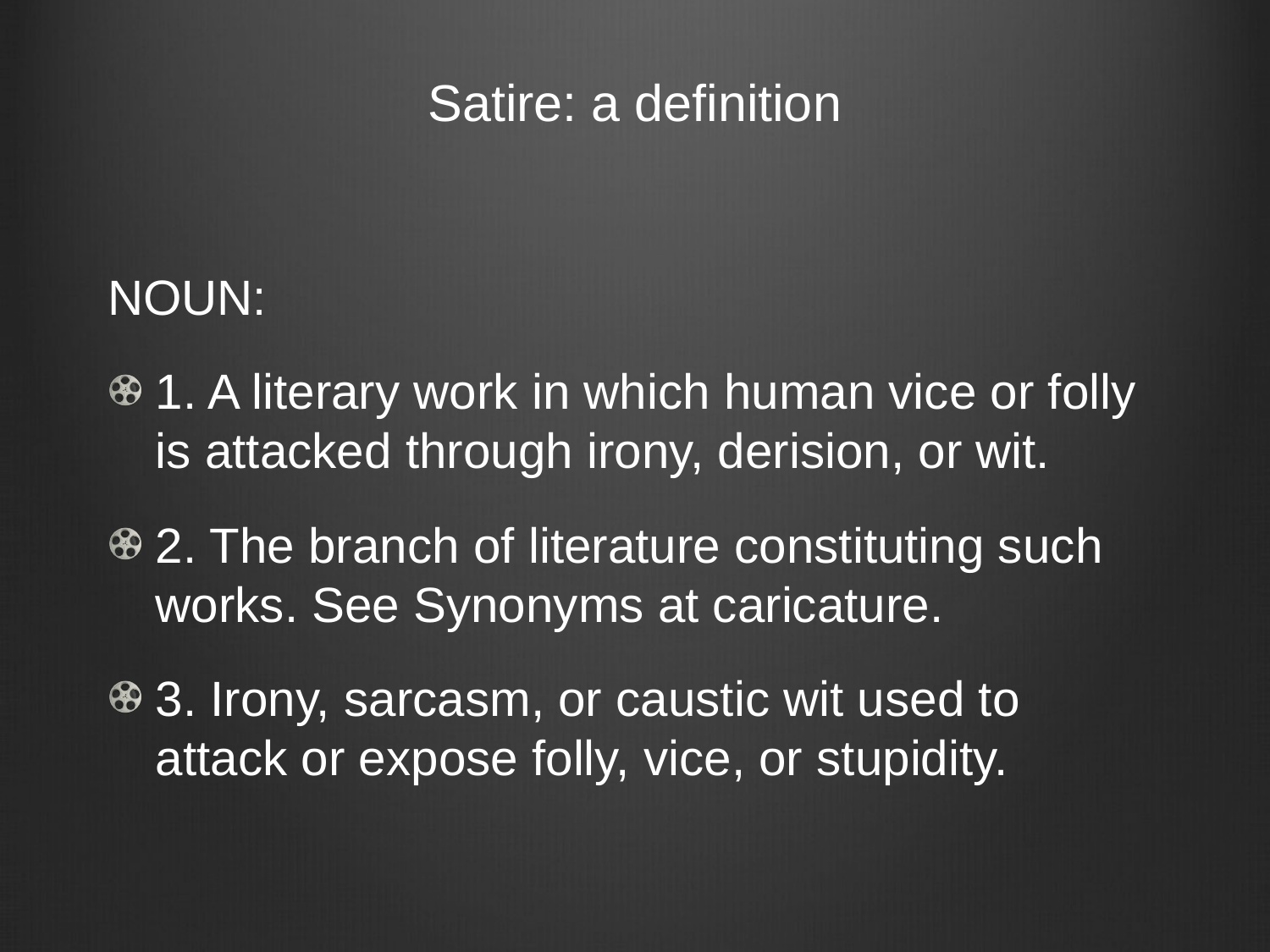

# Satire: a definition
NOUN:
1. A literary work in which human vice or folly is attacked through irony, derision, or wit.
2. The branch of literature constituting such works. See Synonyms at caricature.
3. Irony, sarcasm, or caustic wit used to attack or expose folly, vice, or stupidity.